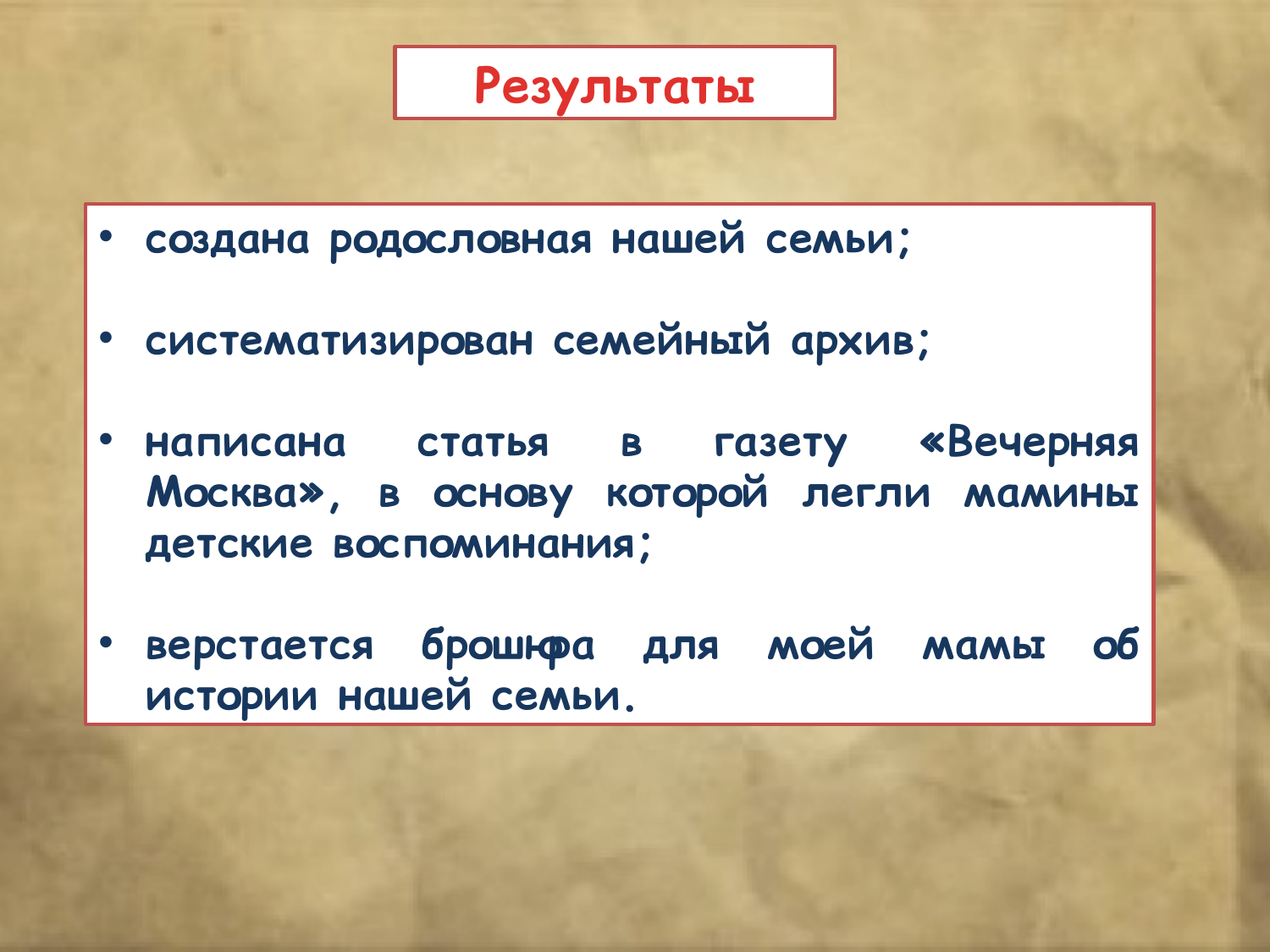

Результаты
создана родословная нашей семьи;

систематизирован семейный архив;

написана статья в газету «Вечерняя Москва», в основу которой легли мамины детские воспоминания;

верстается брошюра для моей мамы об истории нашей семьи.